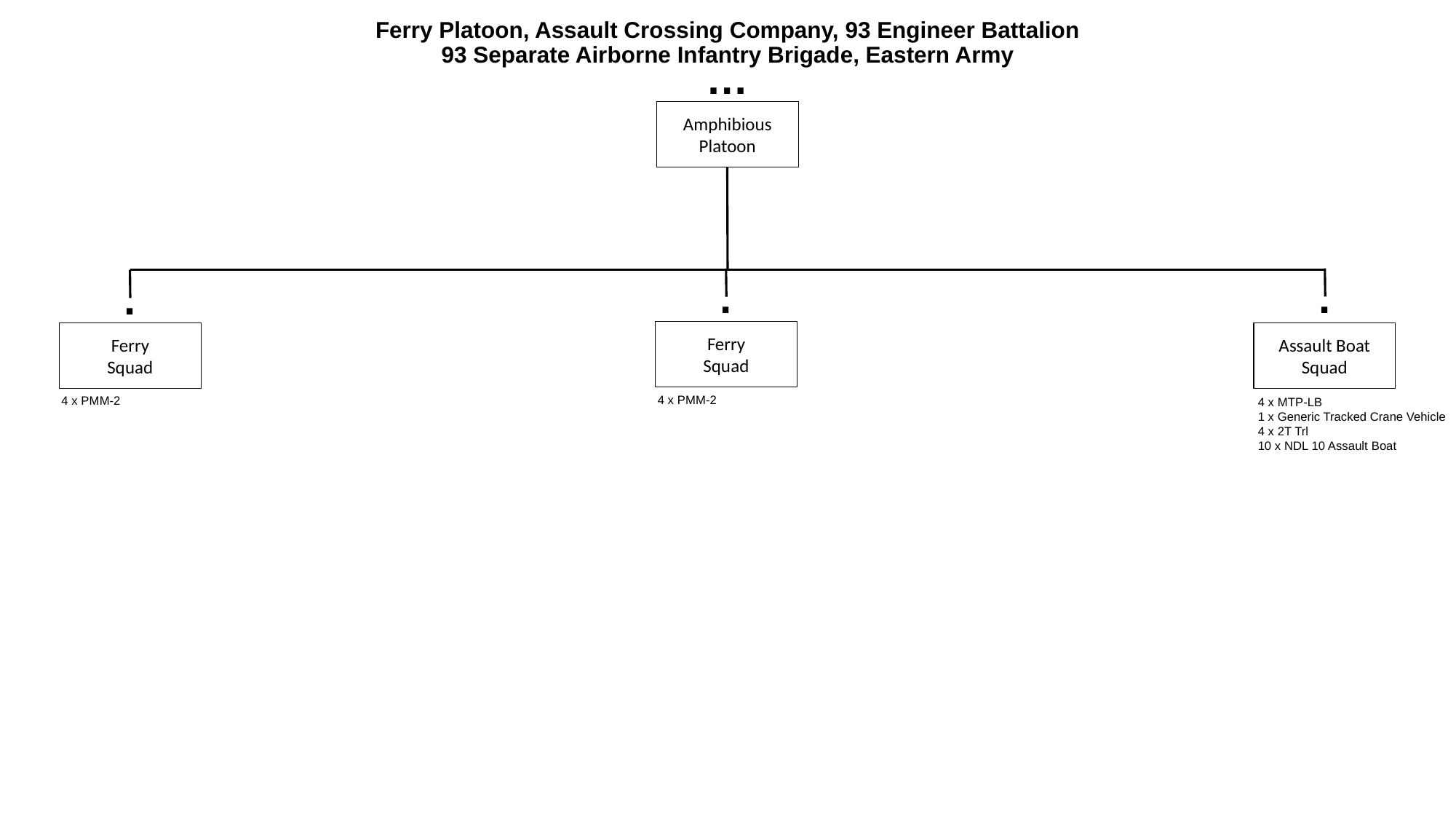

# Ferry Platoon, Assault Crossing Company, 93 Engineer Battalion 93 Separate Airborne Infantry Brigade, Eastern Army
…
Amphibious
Platoon
.
.
.
Ferry
Squad
Ferry
Squad
Assault Boat
Squad
4 x PMM-2
4 x PMM-2
4 x MTP-LB
1 x Generic Tracked Crane Vehicle
4 x 2T Trl
10 x NDL 10 Assault Boat